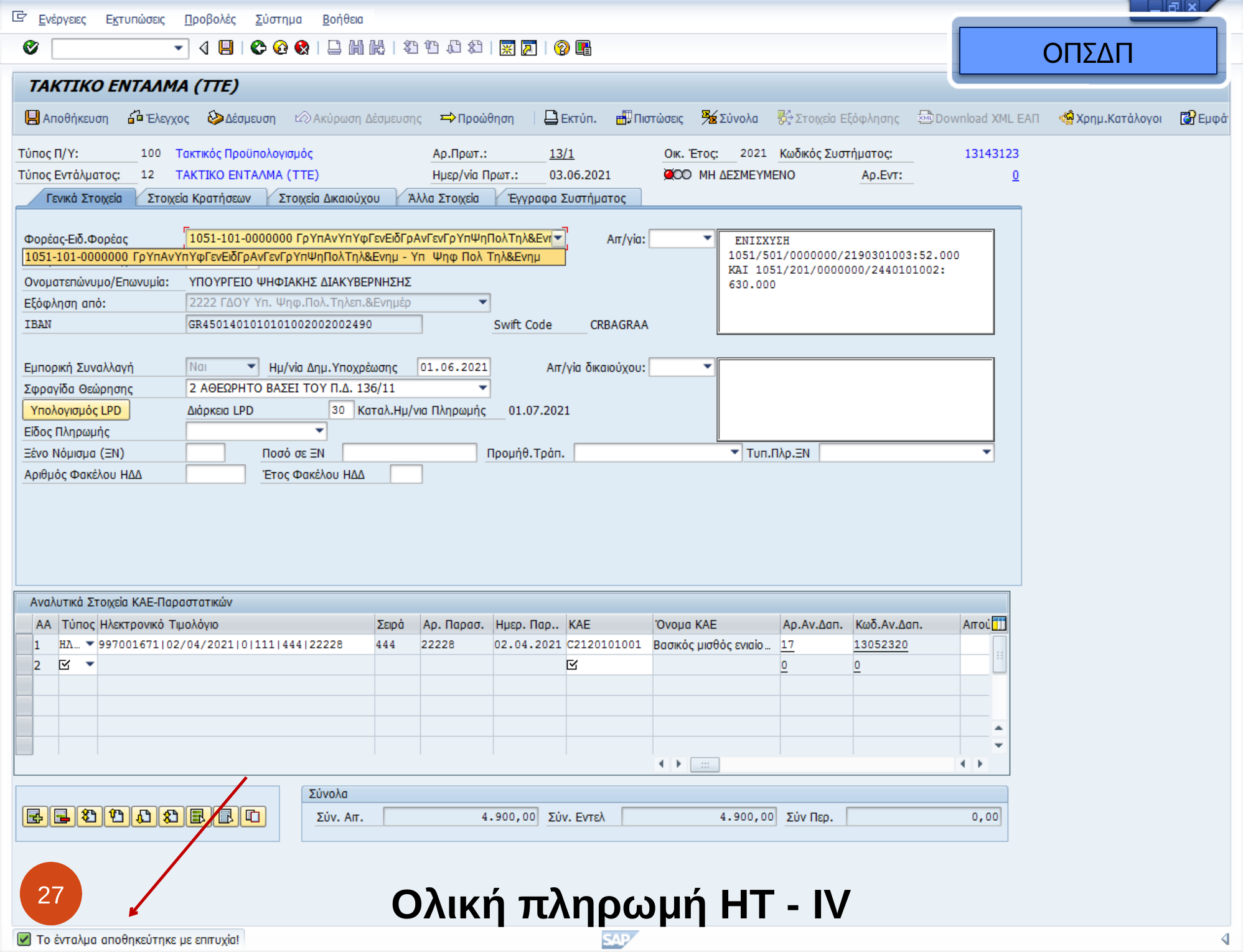

ΟΠΣΔΠ
27
Ολική πληρωμή ΗΤ - IV